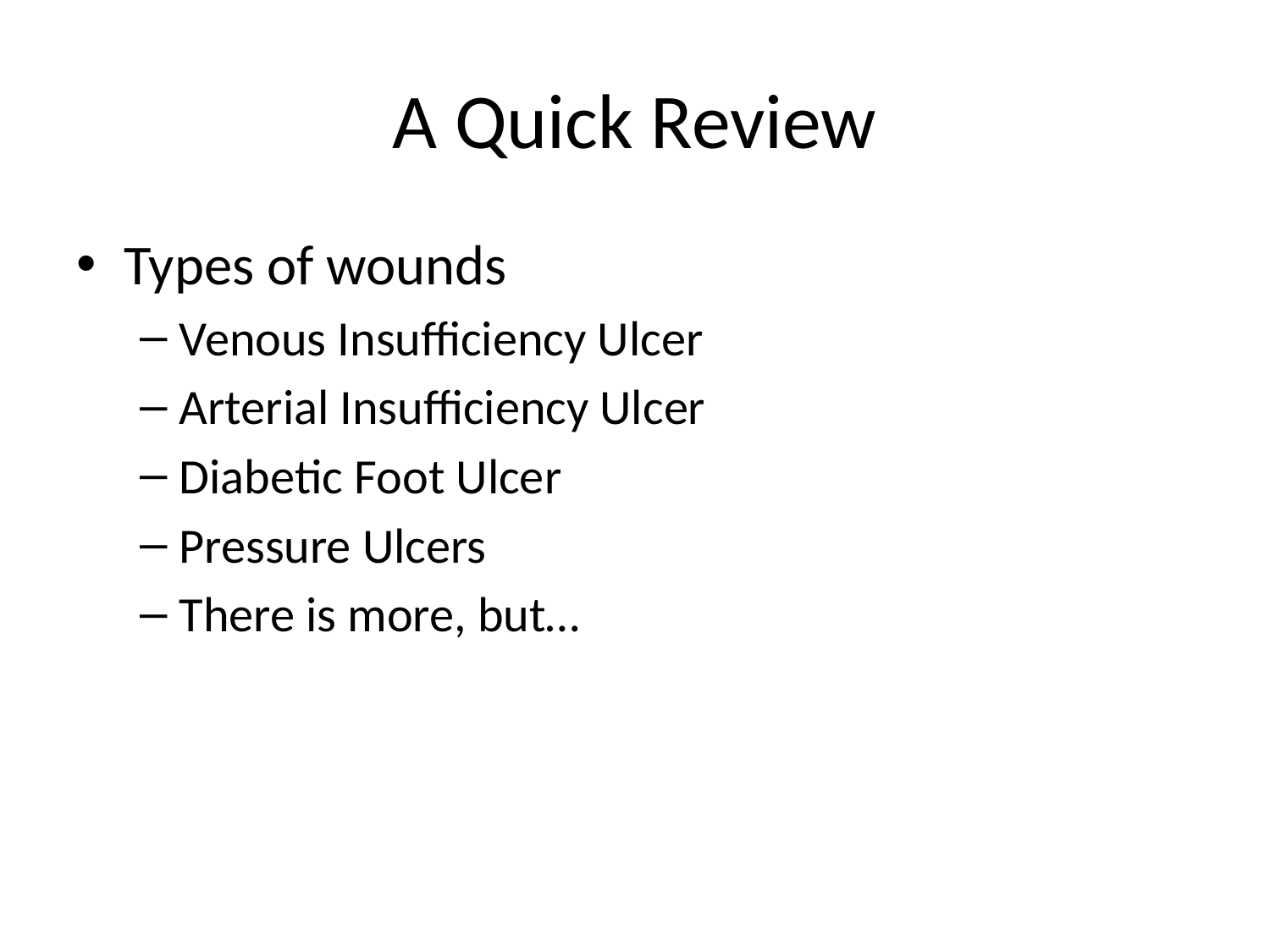

# A Quick Review
Types of wounds
Venous Insufficiency Ulcer
Arterial Insufficiency Ulcer
Diabetic Foot Ulcer
Pressure Ulcers
There is more, but…